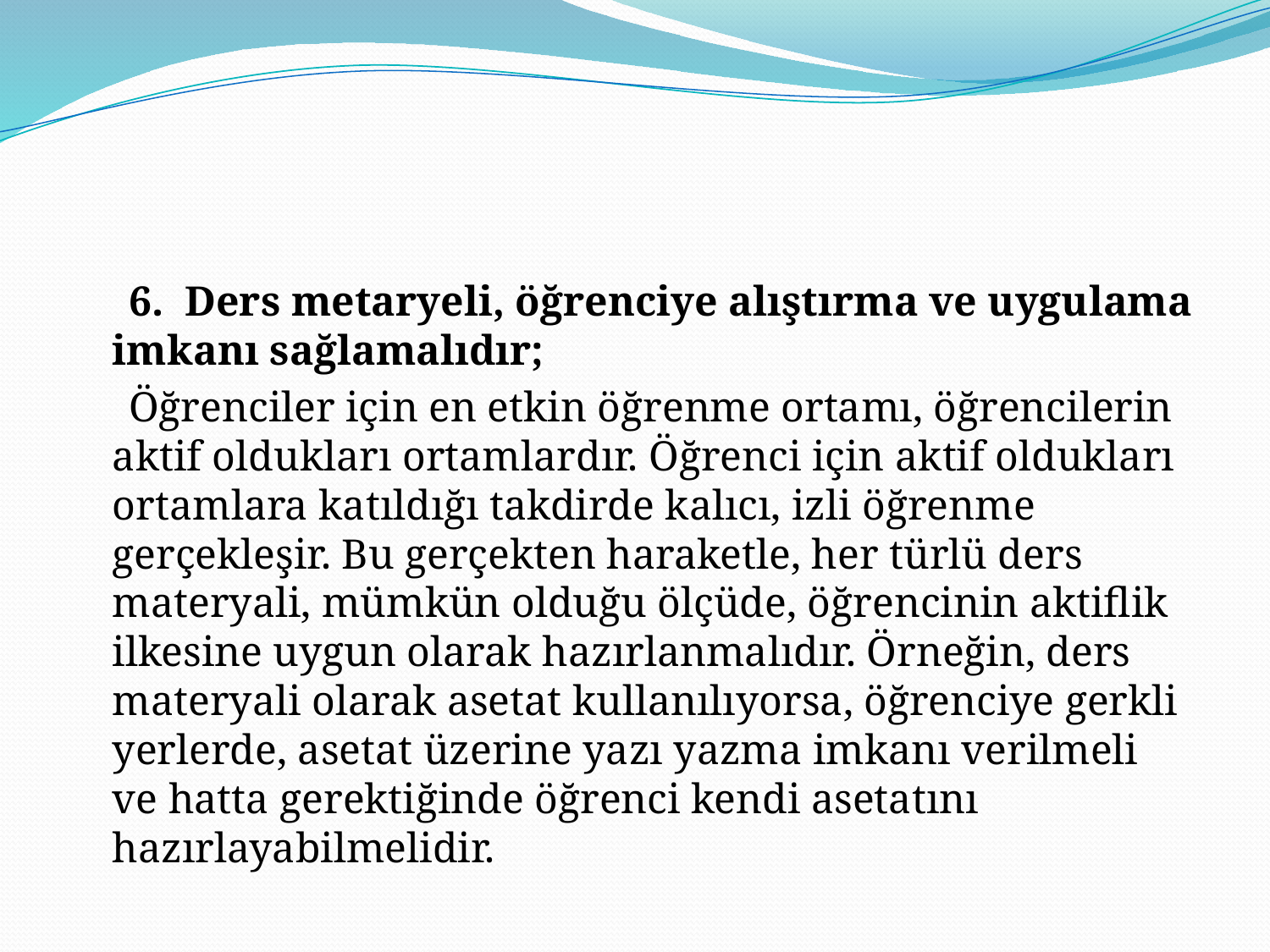

#
     6.  Ders metaryeli, öğrenciye alıştırma ve uygulama imkanı sağlamalıdır;
     Öğrenciler için en etkin öğrenme ortamı, öğrencilerin aktif oldukları ortamlardır. Öğrenci için aktif oldukları ortamlara katıldığı takdirde kalıcı, izli öğrenme gerçekleşir. Bu gerçekten haraketle, her türlü ders materyali, mümkün olduğu ölçüde, öğrencinin aktiflik ilkesine uygun olarak hazırlanmalıdır. Örneğin, ders materyali olarak asetat kullanılıyorsa, öğrenciye gerkli yerlerde, asetat üzerine yazı yazma imkanı verilmeli ve hatta gerektiğinde öğrenci kendi asetatını hazırlayabilmelidir.